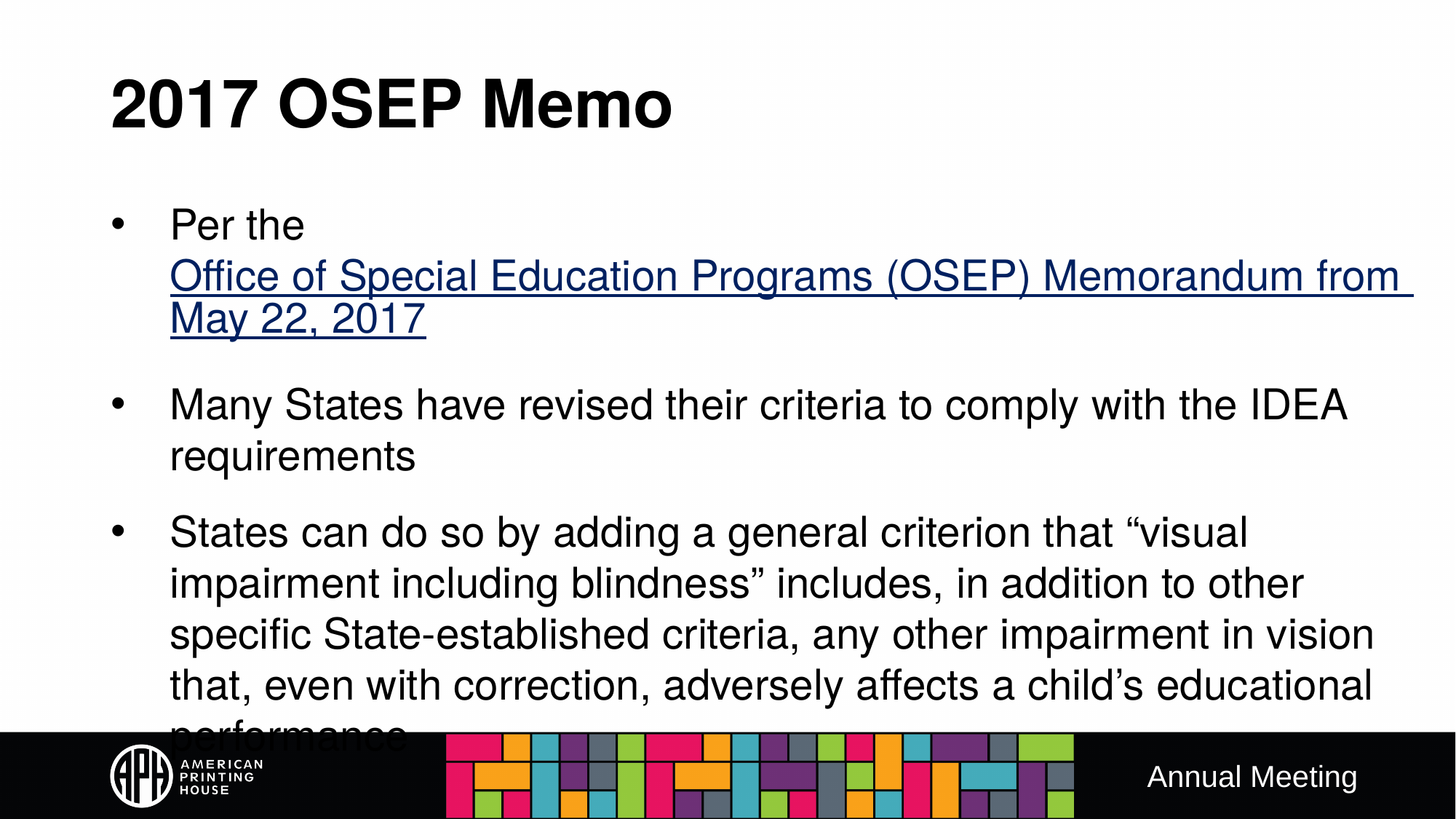

# 2017 OSEP Memo
Per the Office of Special Education Programs (OSEP) Memorandum from May 22, 2017
Many States have revised their criteria to comply with the IDEA requirements
States can do so by adding a general criterion that “visual impairment including blindness” includes, in addition to other specific State-established criteria, any other impairment in vision that, even with correction, adversely affects a child’s educational performance